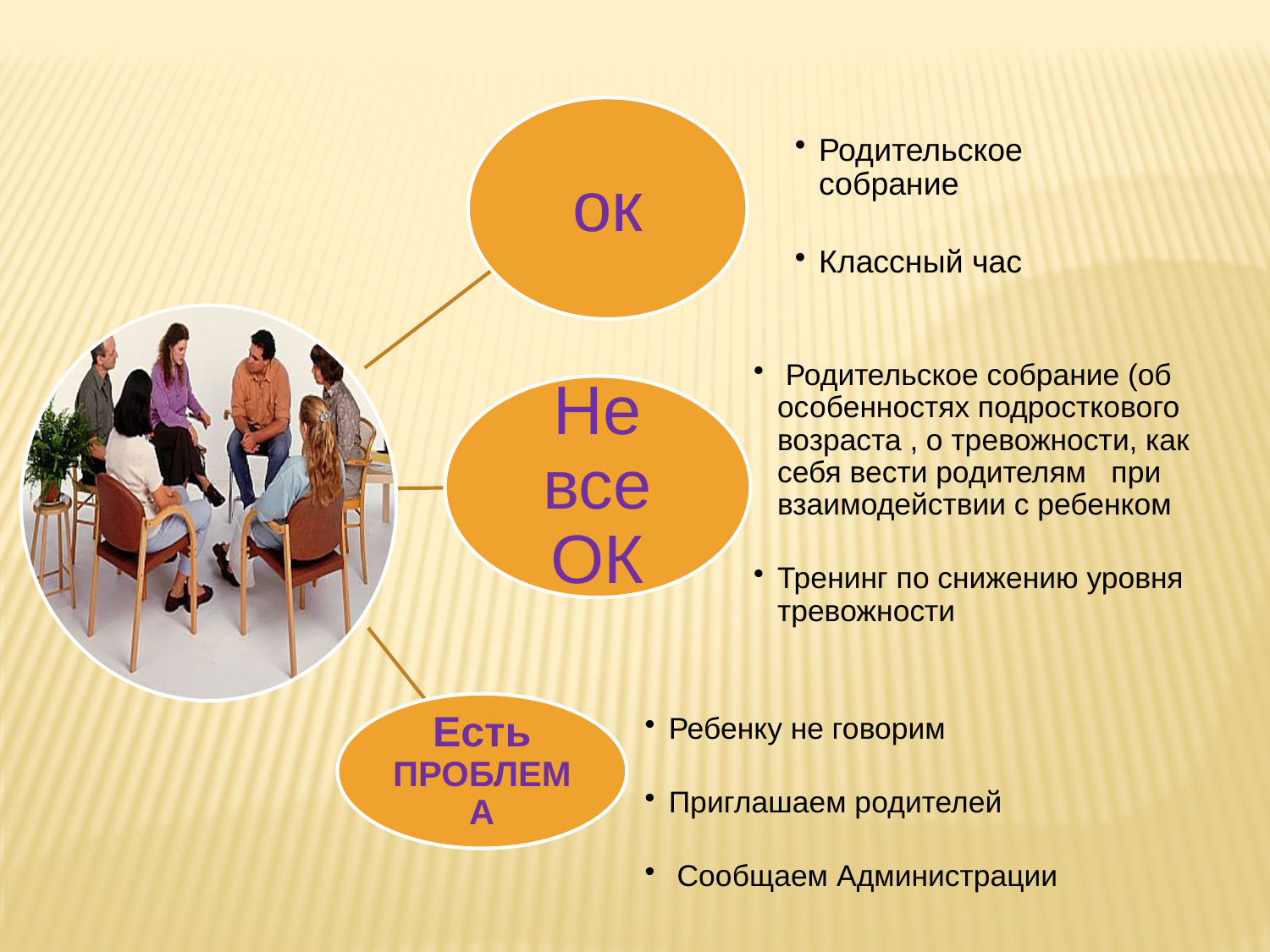

Родительское собрание

Классный час
ок

 Родительское собрание (об особенностях подросткового возраста , о тревожности, как себя вести родителям   при взаимодействии с ребенком

Тренинг по снижению уровня тревожности
Не все ОК

Есть ПРОБЛЕМА
Ребенку не говорим

Приглашаем родителей

 Сообщаем Администрации